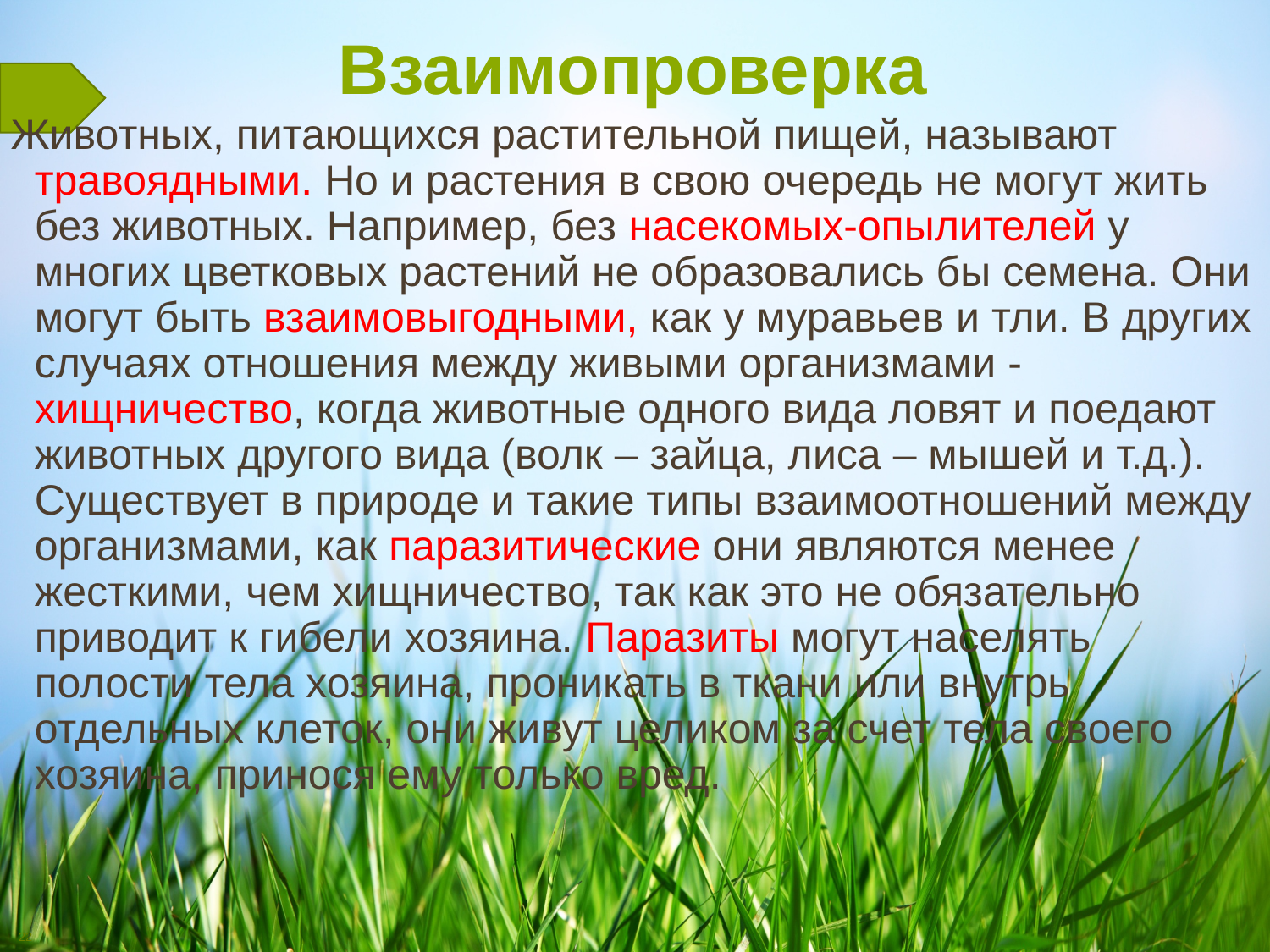

# Взаимопроверка
Животных, питающихся растительной пищей, называют травоядными. Но и растения в свою очередь не могут жить без животных. Например, без насекомых-опылителей у многих цветковых растений не образовались бы семена. Они могут быть взаимовыгодными, как у муравьев и тли. В других случаях отношения между живыми организмами -хищничество, когда животные одного вида ловят и поедают животных другого вида (волк – зайца, лиса – мышей и т.д.). Существует в природе и такие типы взаимоотношений между организмами, как паразитические они являются менее жесткими, чем хищничество, так как это не обязательно приводит к гибели хозяина. Паразиты могут населять полости тела хозяина, проникать в ткани или внутрь отдельных клеток, они живут целиком за счет тела своего хозяина, принося ему только вред.
22